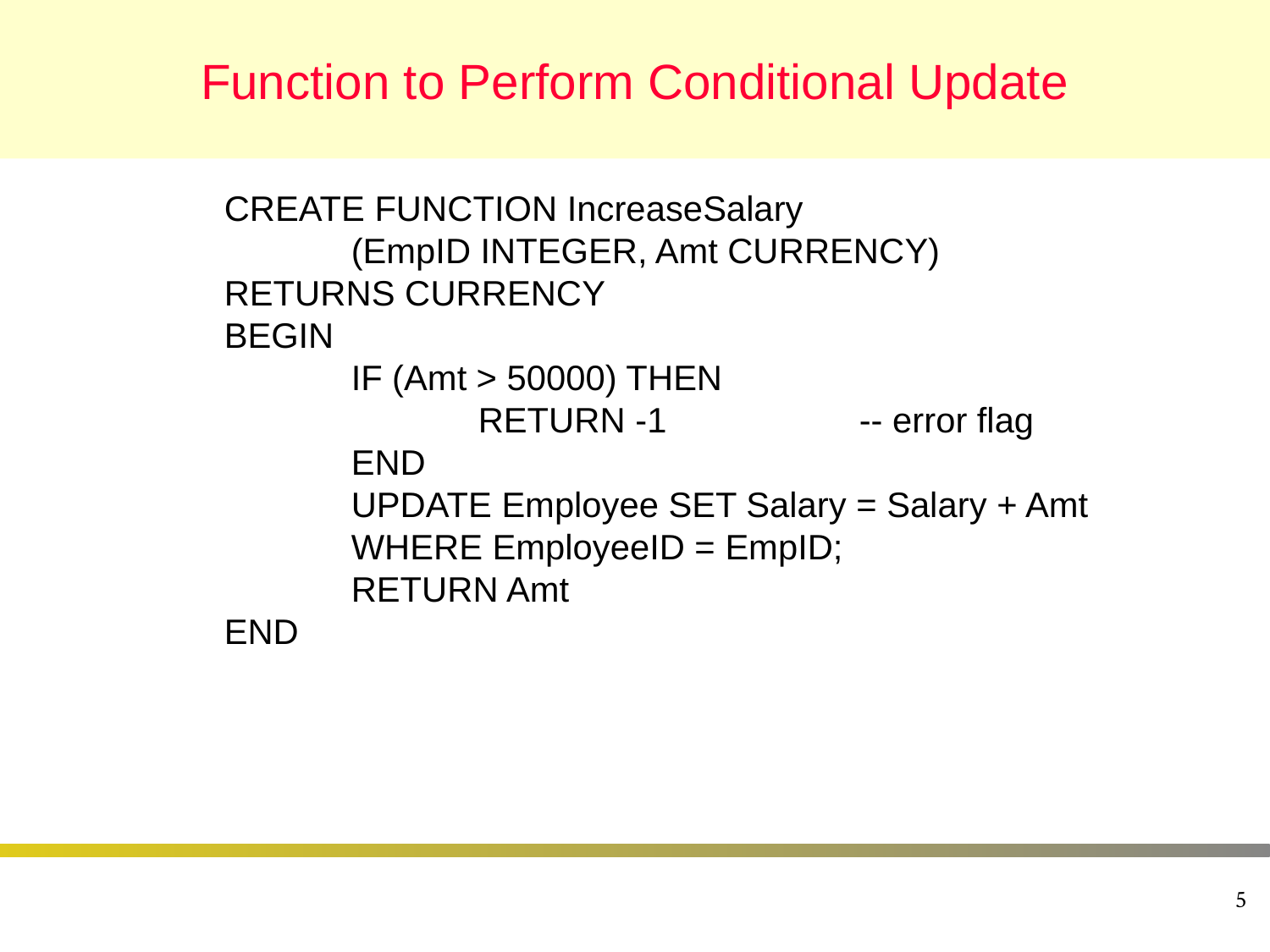

# Function to Perform Conditional Update
CREATE FUNCTION IncreaseSalary
	(EmpID INTEGER, Amt CURRENCY)
RETURNS CURRENCY
BEGIN
	IF (Amt > 50000) THEN
		RETURN -1		-- error flag
	END
	UPDATE Employee SET Salary = Salary + Amt
	WHERE EmployeeID = EmpID;
	RETURN Amt
END
5